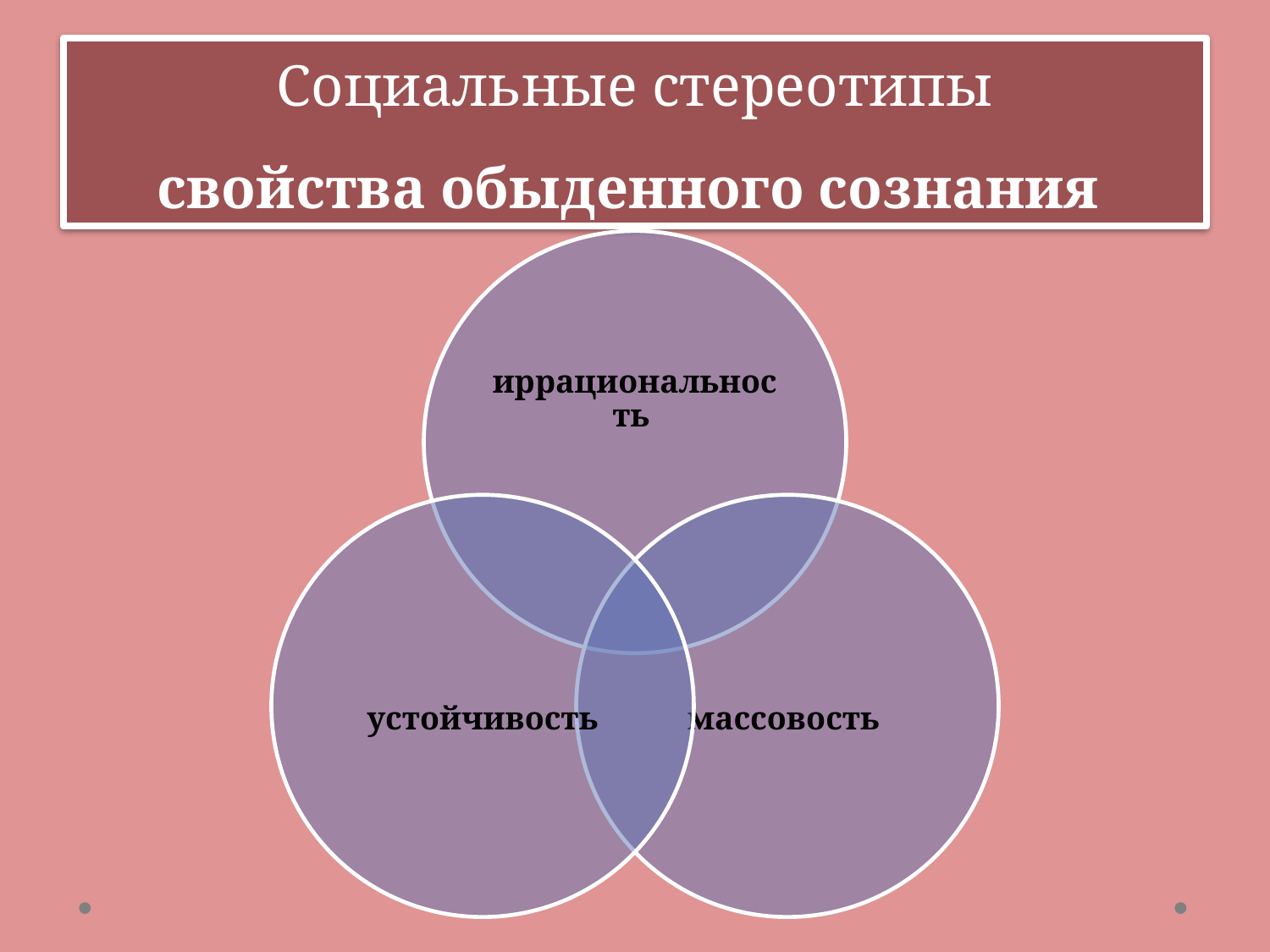

# Социальные стереотипы свойства обыденного сознания
иррациональность
массовость
устойчивость